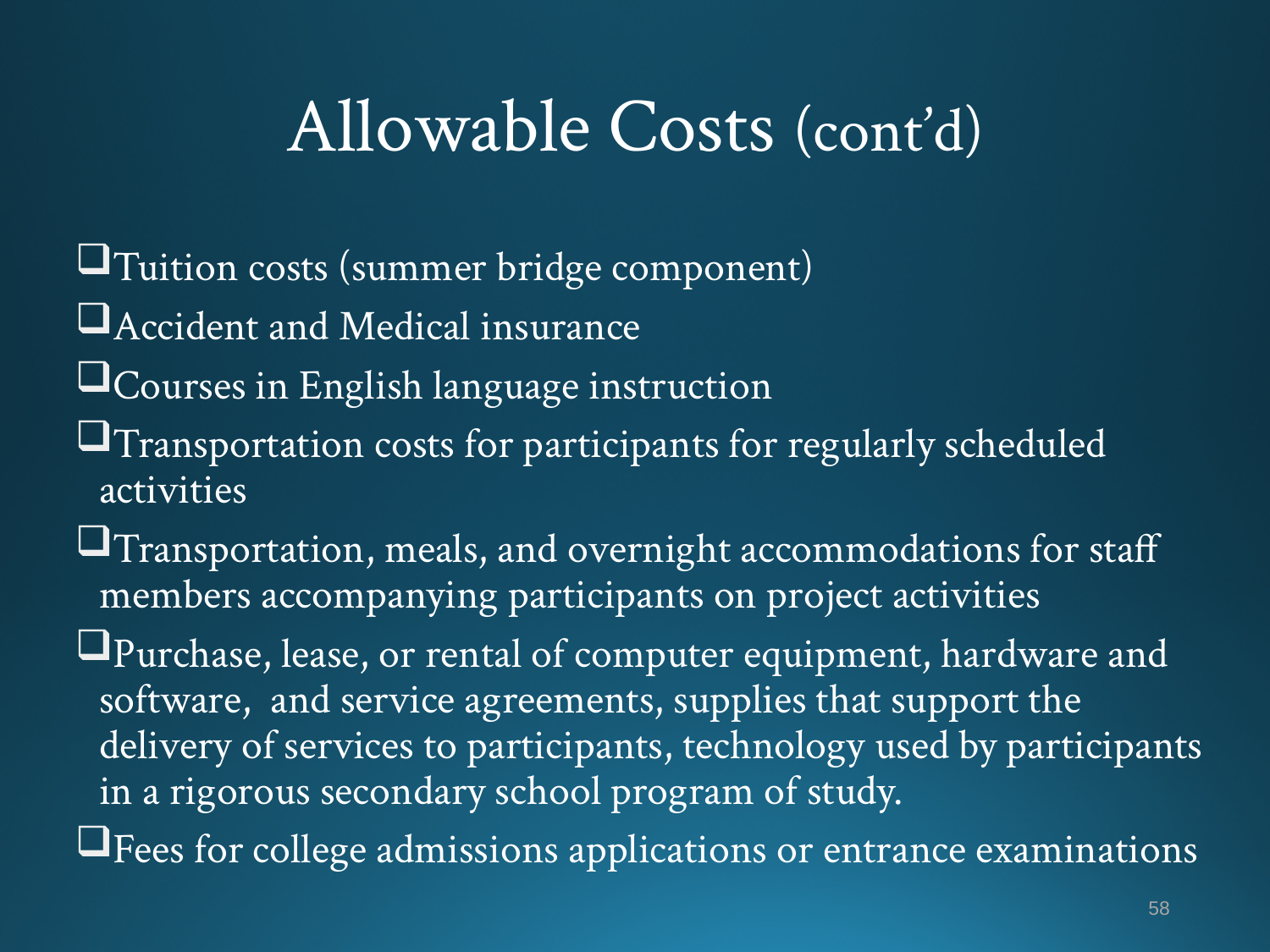

# Allowable Costs (cont’d)
Tuition costs (summer bridge component)
Accident and Medical insurance
Courses in English language instruction
Transportation costs for participants for regularly scheduled activities
Transportation, meals, and overnight accommodations for staff members accompanying participants on project activities
Purchase, lease, or rental of computer equipment, hardware and software,  and service agreements, supplies that support the delivery of services to participants, technology used by participants in a rigorous secondary school program of study.
Fees for college admissions applications or entrance examinations

58